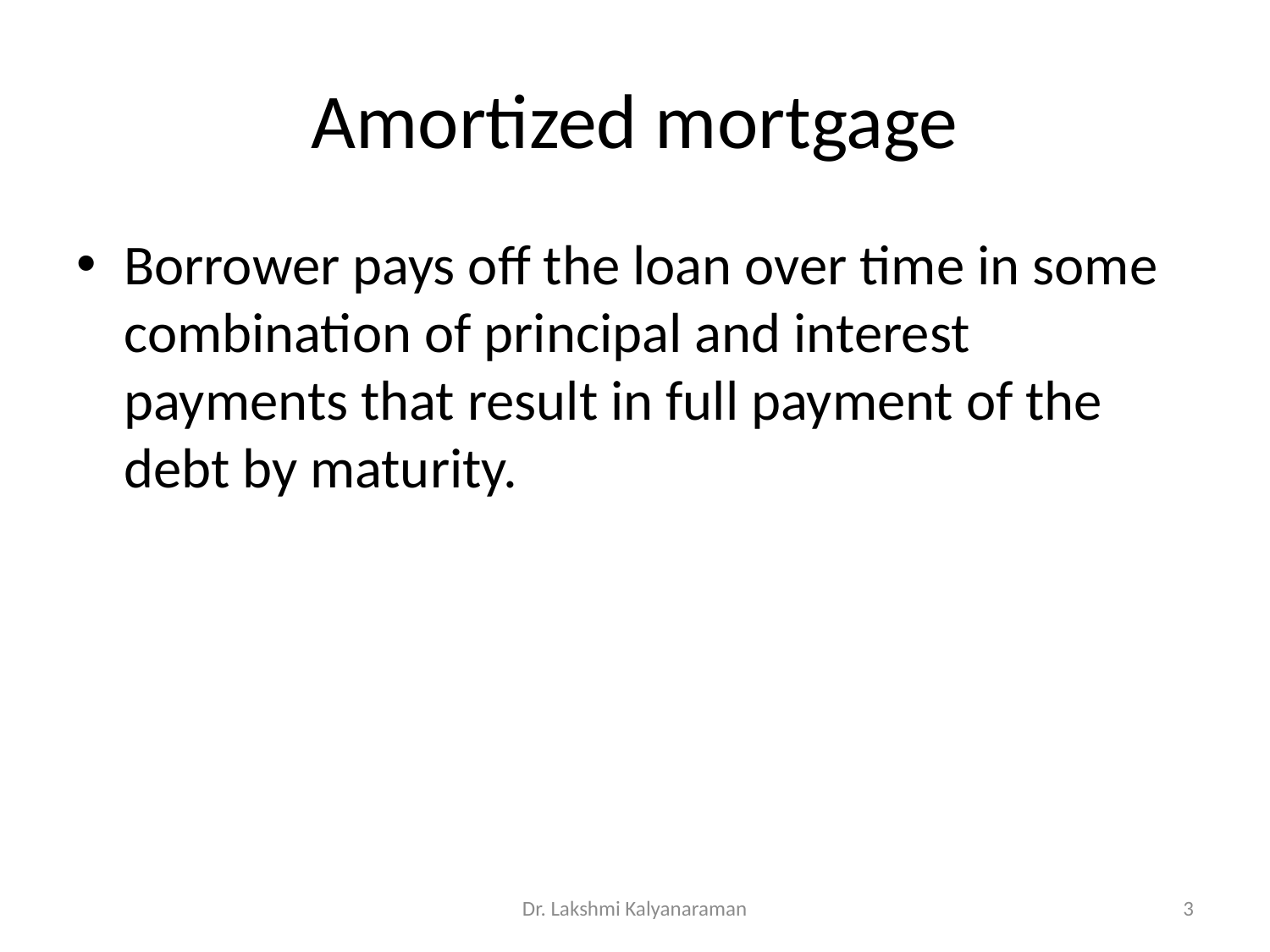

# Amortized mortgage
Borrower pays off the loan over time in some combination of principal and interest payments that result in full payment of the debt by maturity.
Dr. Lakshmi Kalyanaraman
3